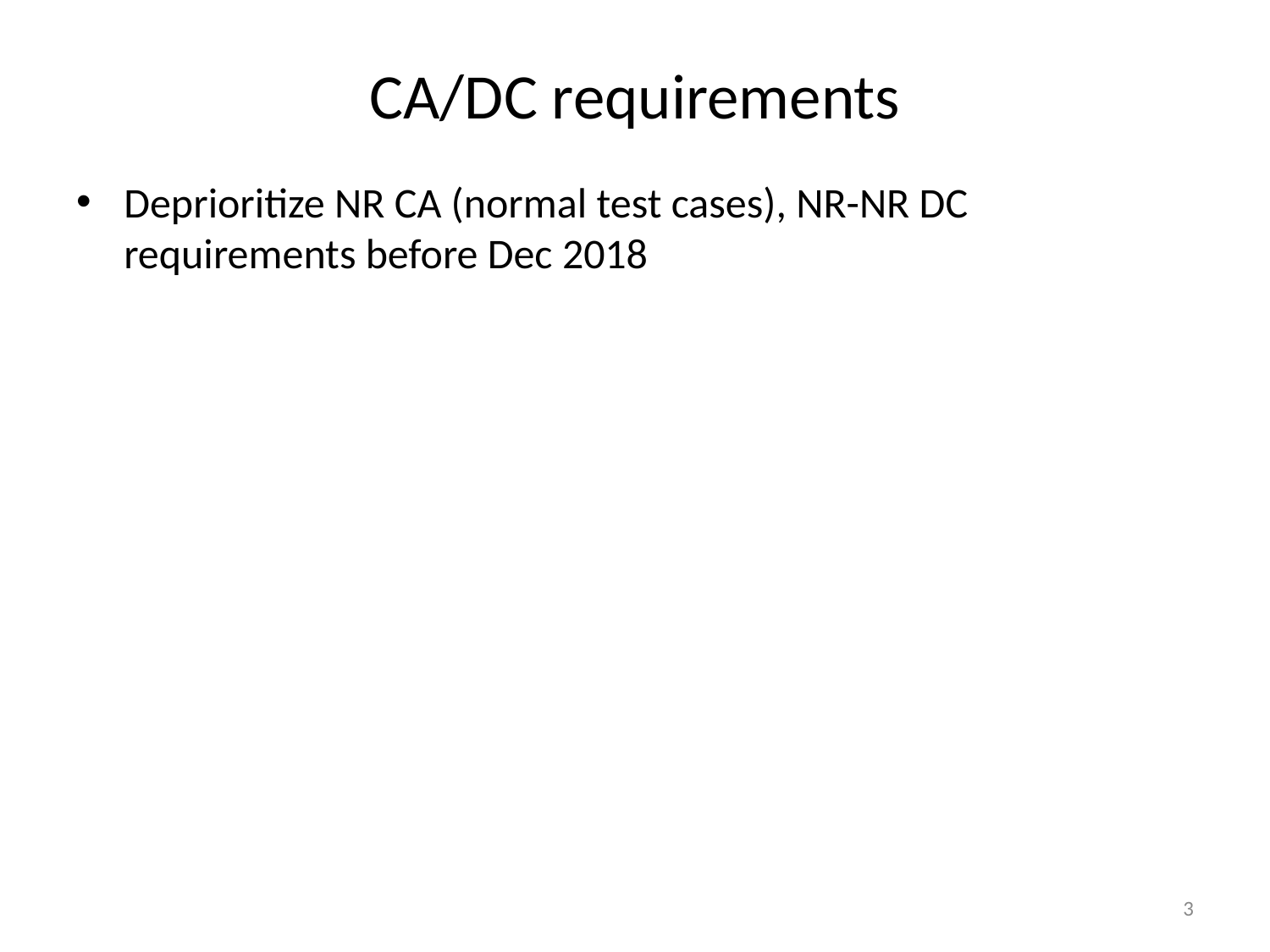

# CA/DC requirements
Deprioritize NR CA (normal test cases), NR-NR DC requirements before Dec 2018
3